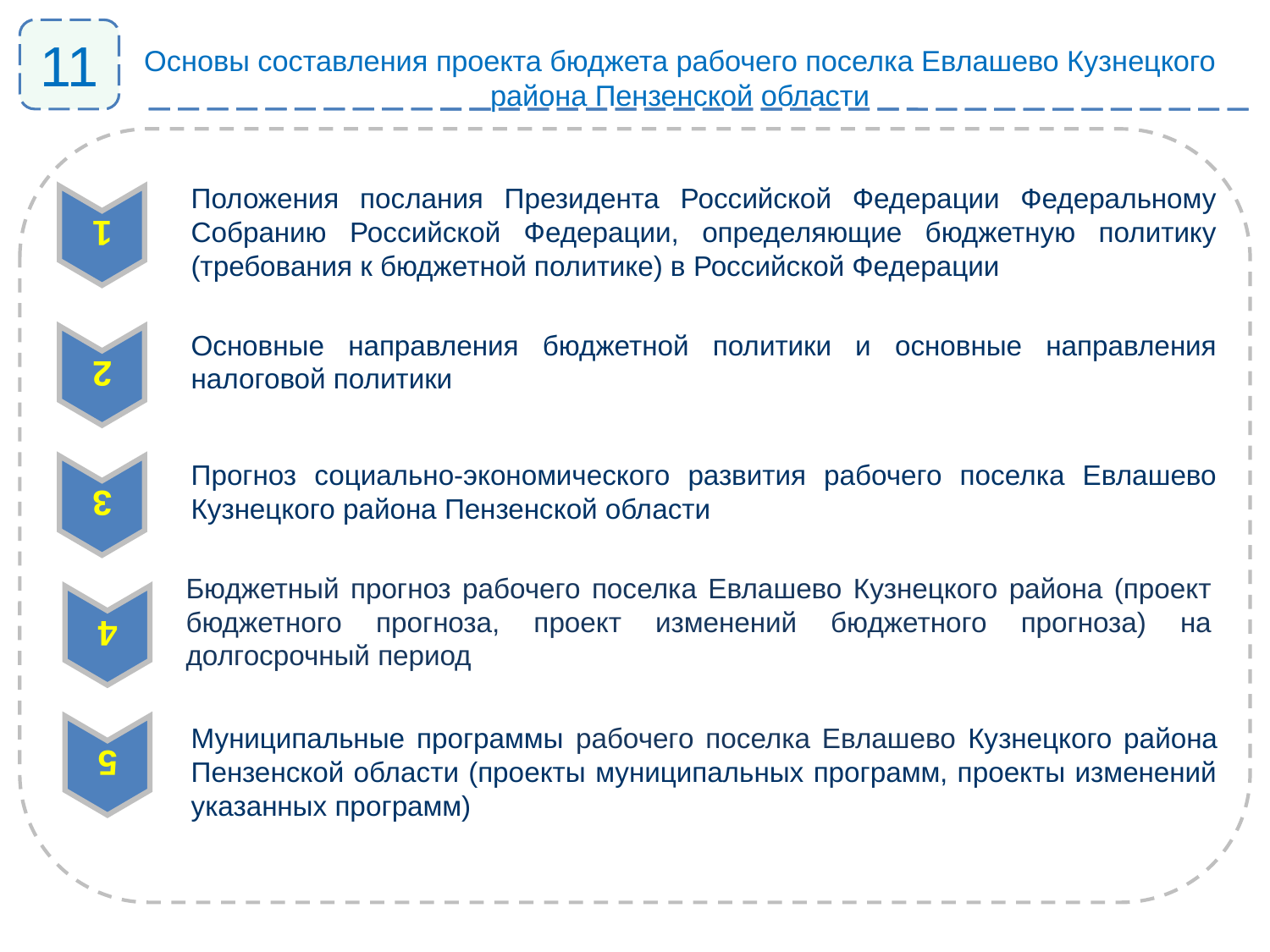

11
Основы составления проекта бюджета рабочего поселка Евлашево Кузнецкого района Пензенской области

Положения послания Президента Российской Федерации Федеральному Собранию Российской Федерации, определяющие бюджетную политику (требования к бюджетной политике) в Российской Федерации
1
Основные направления бюджетной политики и основные направления налоговой политики
2
Прогноз социально-экономического развития рабочего поселка Евлашево Кузнецкого района Пензенской области
3
Бюджетный прогноз рабочего поселка Евлашево Кузнецкого района (проект бюджетного прогноза, проект изменений бюджетного прогноза) на долгосрочный период
4
Муниципальные программы рабочего поселка Евлашево Кузнецкого района Пензенской области (проекты муниципальных программ, проекты изменений указанных программ)
5